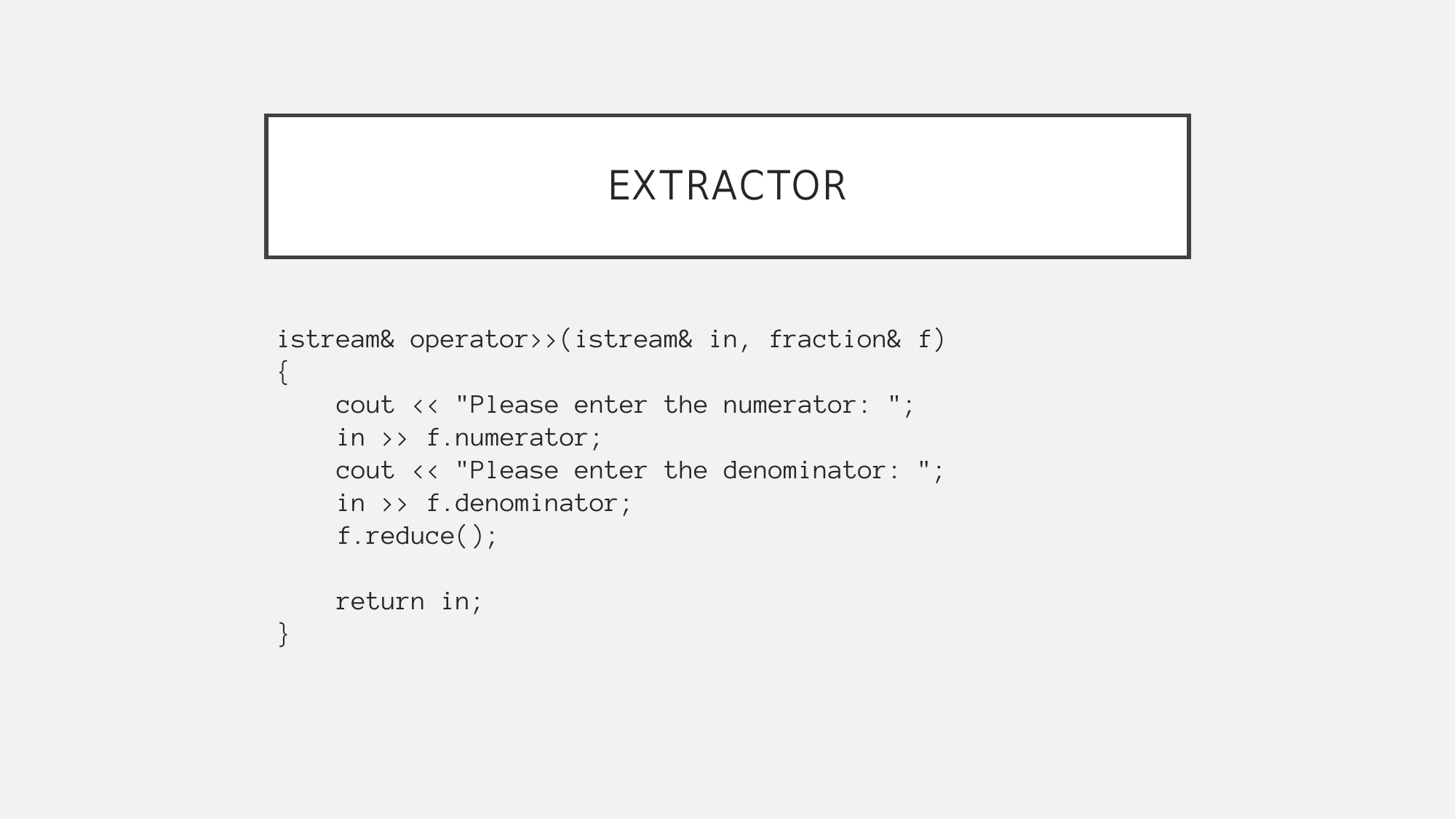

# extractor
istream& operator>>(istream& in, fraction& f)
{
    cout << "Please enter the numerator: ";
    in >> f.numerator;
    cout << "Please enter the denominator: ";
    in >> f.denominator;
    f.reduce();

    return in;
}